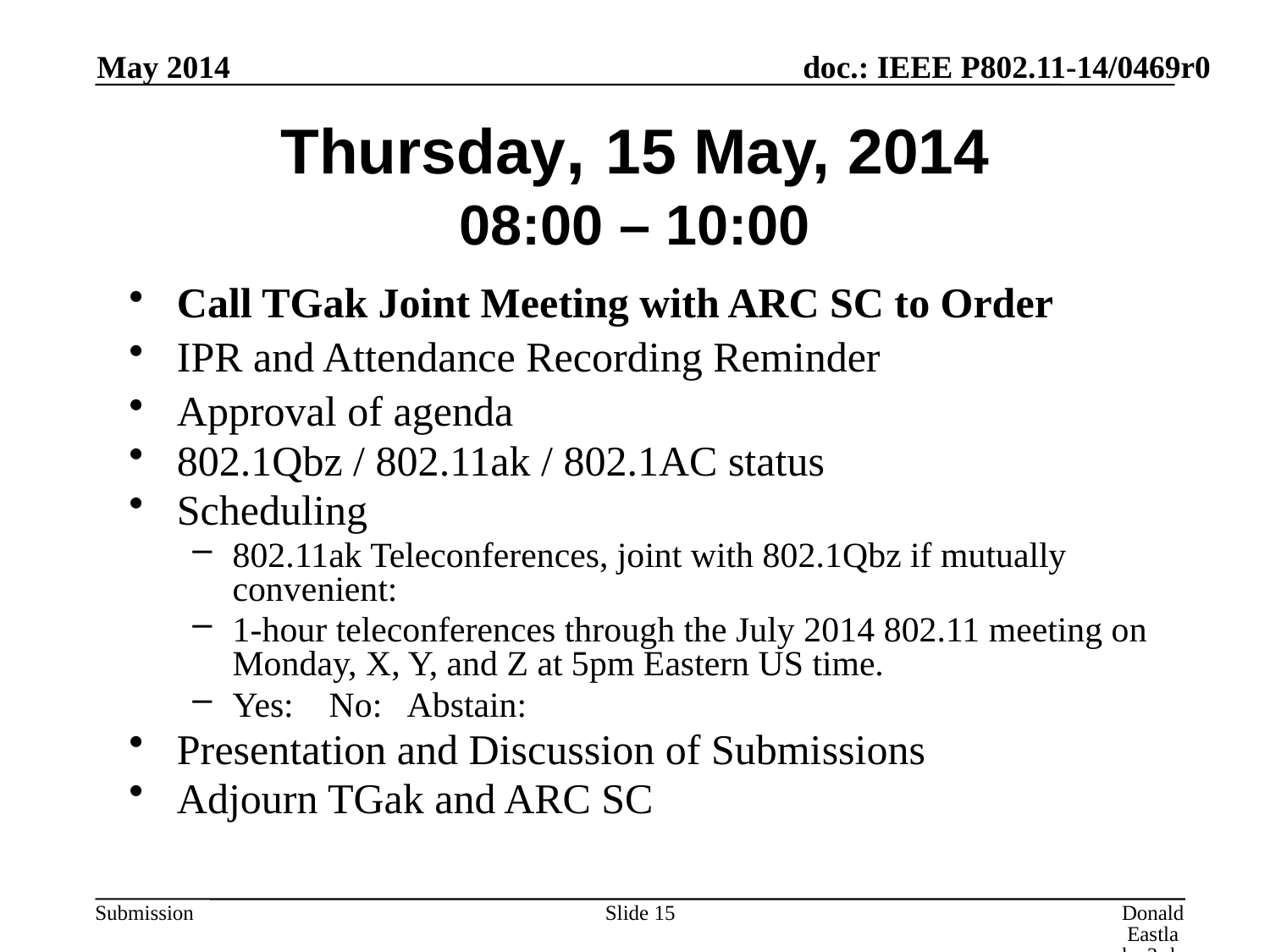

May 2014
# Thursday, 15 May, 2014 08:00 – 10:00
Call TGak Joint Meeting with ARC SC to Order
IPR and Attendance Recording Reminder
Approval of agenda
802.1Qbz / 802.11ak / 802.1AC status
Scheduling
802.11ak Teleconferences, joint with 802.1Qbz if mutually convenient:
1-hour teleconferences through the July 2014 802.11 meeting on Monday, X, Y, and Z at 5pm Eastern US time.
Yes:    No:   Abstain:
Presentation and Discussion of Submissions
Adjourn TGak and ARC SC
Slide 15
Donald Eastlake 3rd, Huawei Technologies